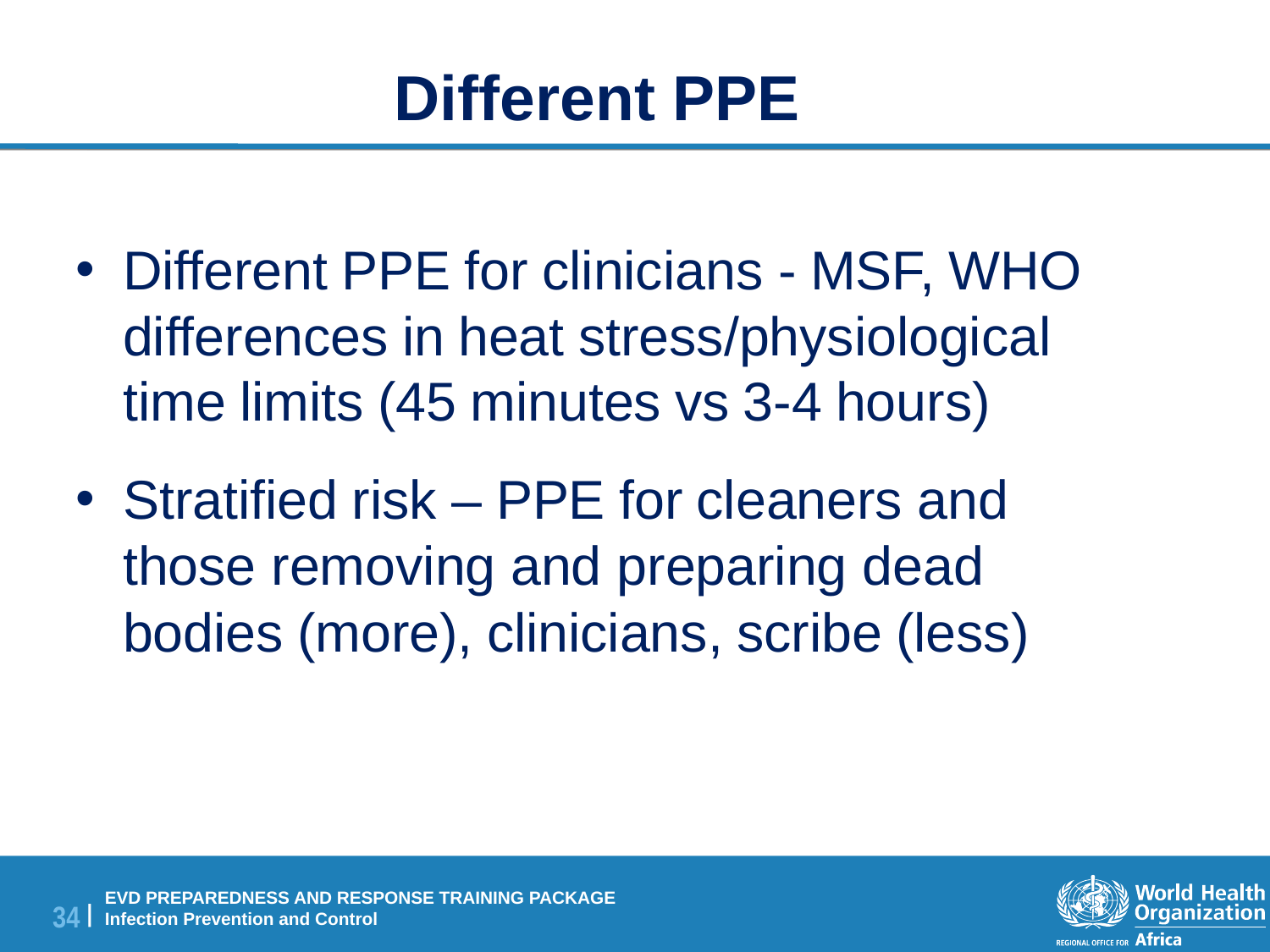

# Different PPE
Different PPE for clinicians - MSF, WHO differences in heat stress/physiological time limits (45 minutes vs 3-4 hours)
Stratified risk – PPE for cleaners and those removing and preparing dead bodies (more), clinicians, scribe (less)